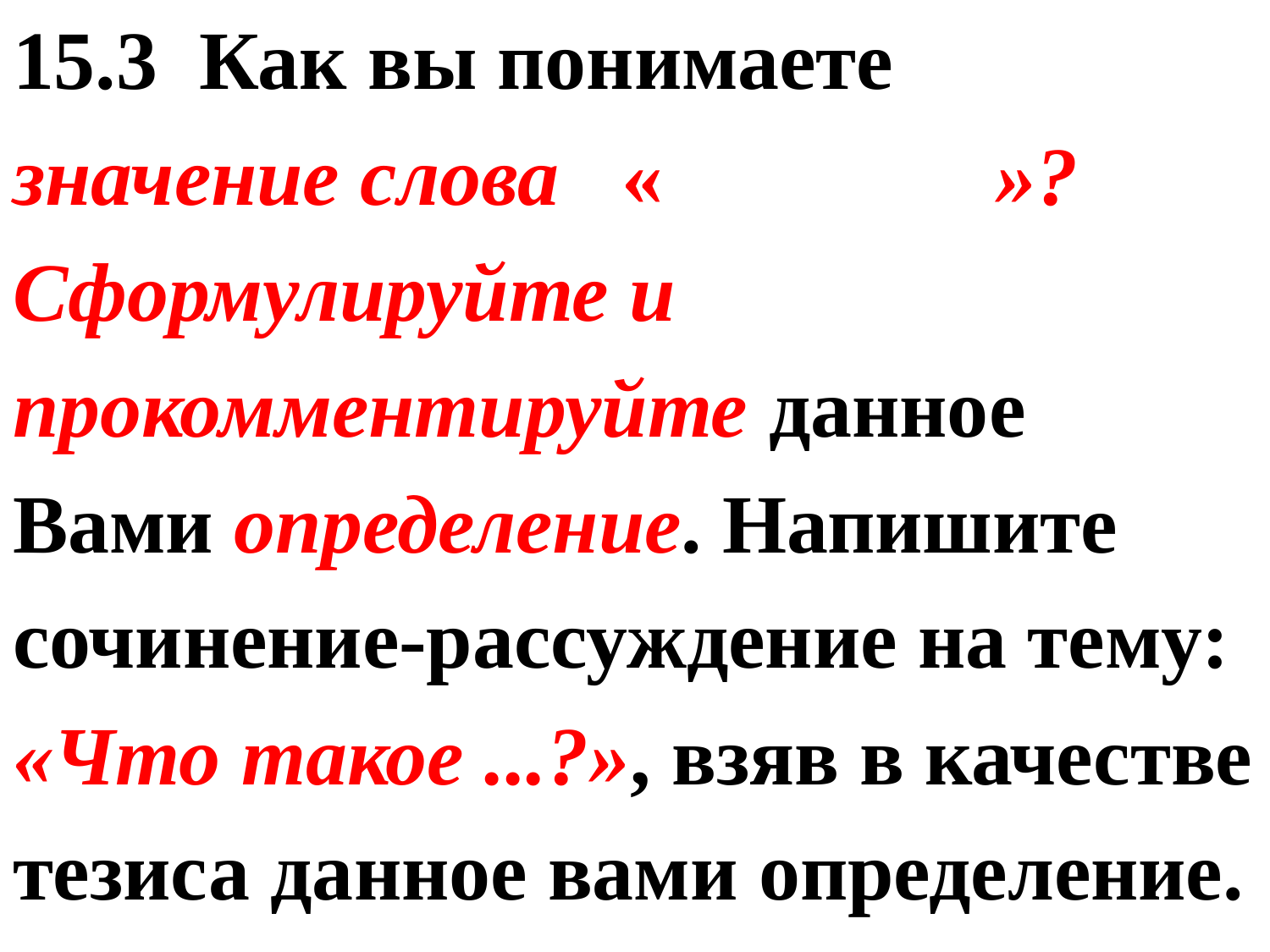

15.3  Как вы понимаете
значение слова   «                »?
Сформулируйте и
прокомментируйте данное
Вами определение. Напишите
сочинение-рассуждение на тему:
«Что такое ...?», взяв в качестве
тезиса данное вами определение.